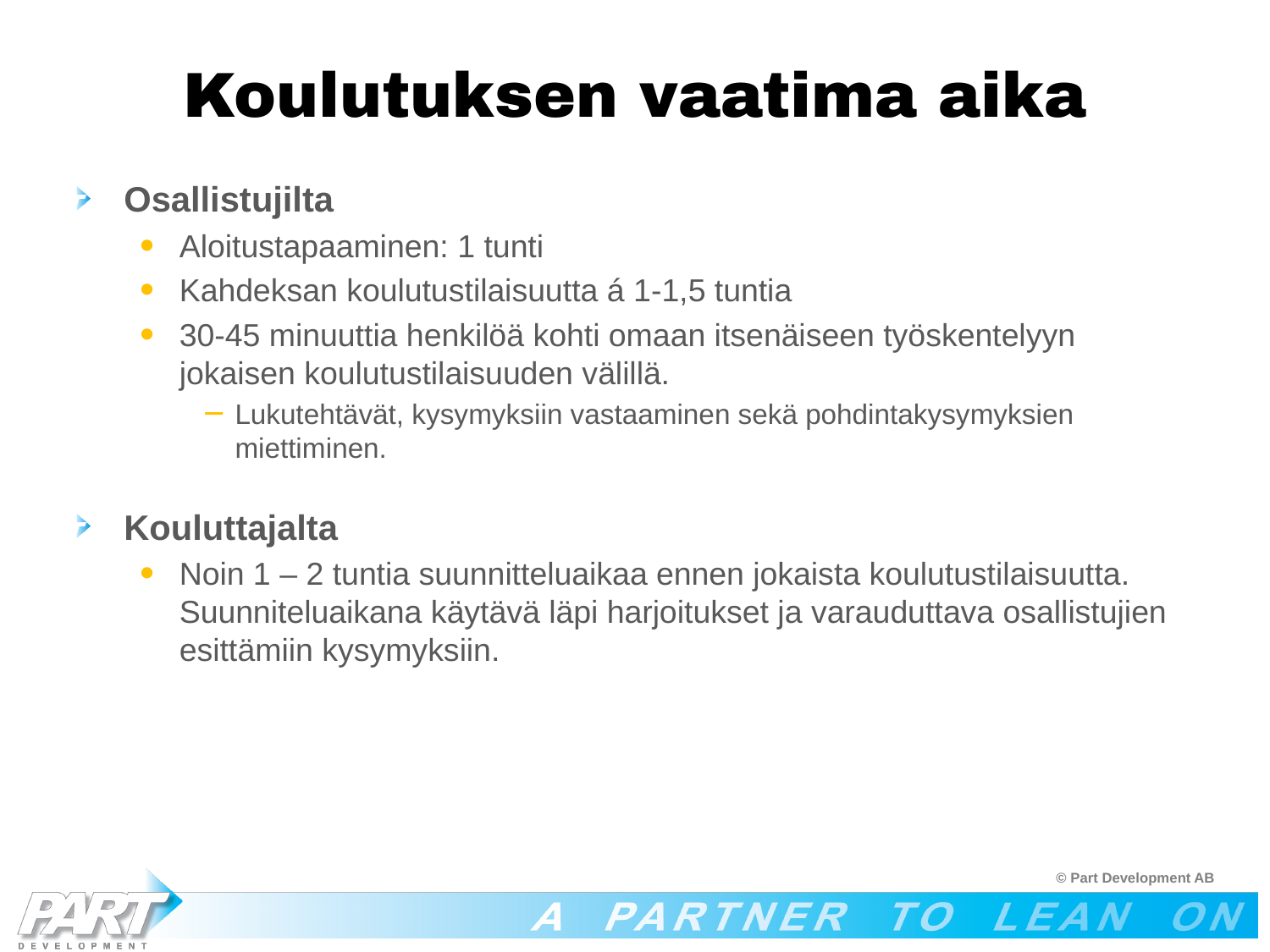

# Koulutuksen vaatima aika
Osallistujilta
Aloitustapaaminen: 1 tunti
Kahdeksan koulutustilaisuutta á 1-1,5 tuntia
30-45 minuuttia henkilöä kohti omaan itsenäiseen työskentelyyn jokaisen koulutustilaisuuden välillä.
Lukutehtävät, kysymyksiin vastaaminen sekä pohdintakysymyksien miettiminen.
Kouluttajalta
Noin 1 – 2 tuntia suunnitteluaikaa ennen jokaista koulutustilaisuutta. Suunniteluaikana käytävä läpi harjoitukset ja varauduttava osallistujien esittämiin kysymyksiin.